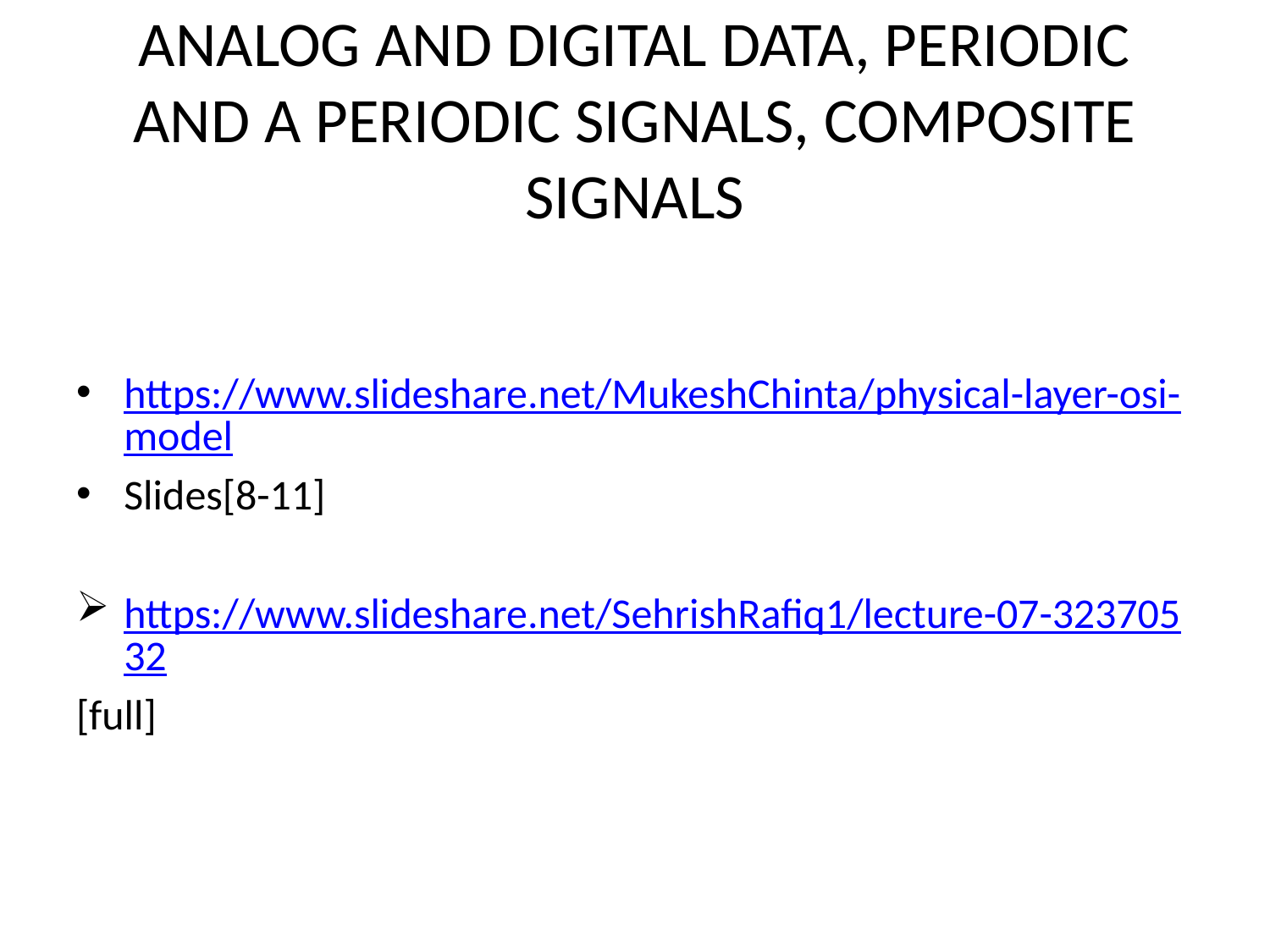

# ANALOG AND DIGITAL DATA, PERIODIC AND A PERIODIC SIGNALS, COMPOSITE SIGNALS
https://www.slideshare.net/MukeshChinta/physical-layer-osi-model
Slides[8-11]

https://www.slideshare.net/SehrishRafiq1/lecture-07-32370532
[full]